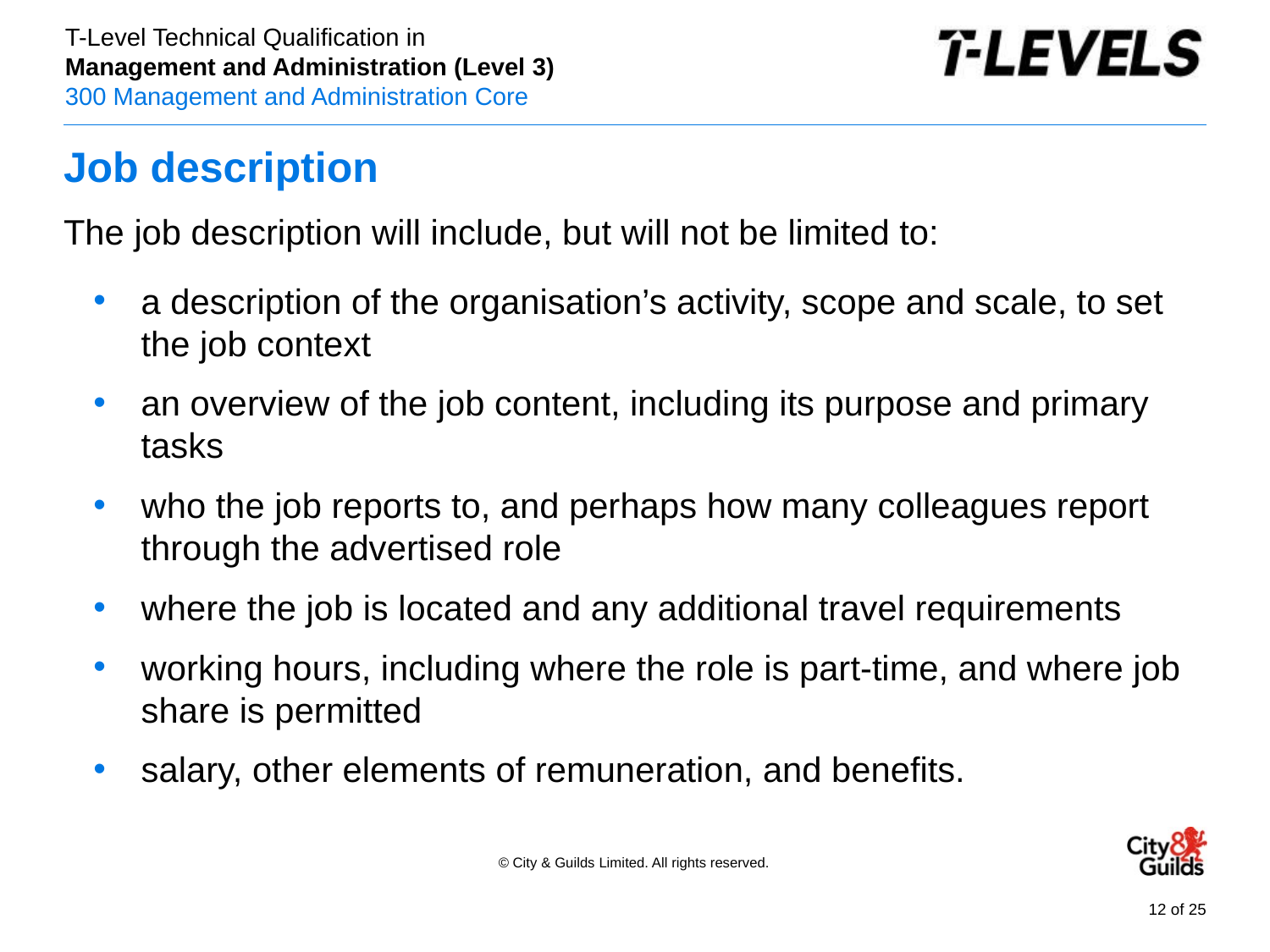

# Job description
The job description will include, but will not be limited to:
a description of the organisation’s activity, scope and scale, to set the job context
an overview of the job content, including its purpose and primary tasks
who the job reports to, and perhaps how many colleagues report through the advertised role
where the job is located and any additional travel requirements
working hours, including where the role is part-time, and where job share is permitted
salary, other elements of remuneration, and benefits.